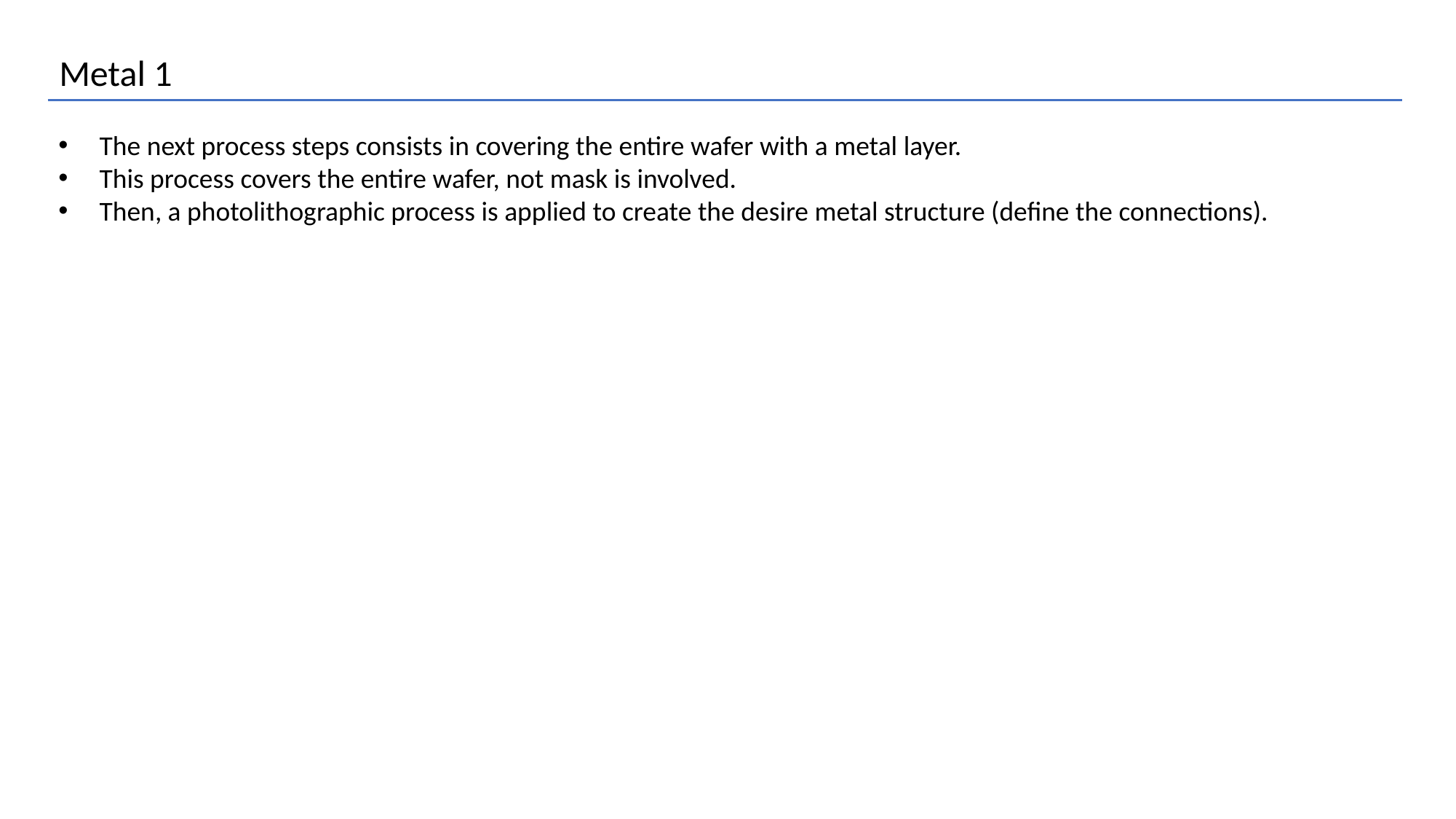

Metal 1
The next process steps consists in covering the entire wafer with a metal layer.
This process covers the entire wafer, not mask is involved.
Then, a photolithographic process is applied to create the desire metal structure (define the connections).